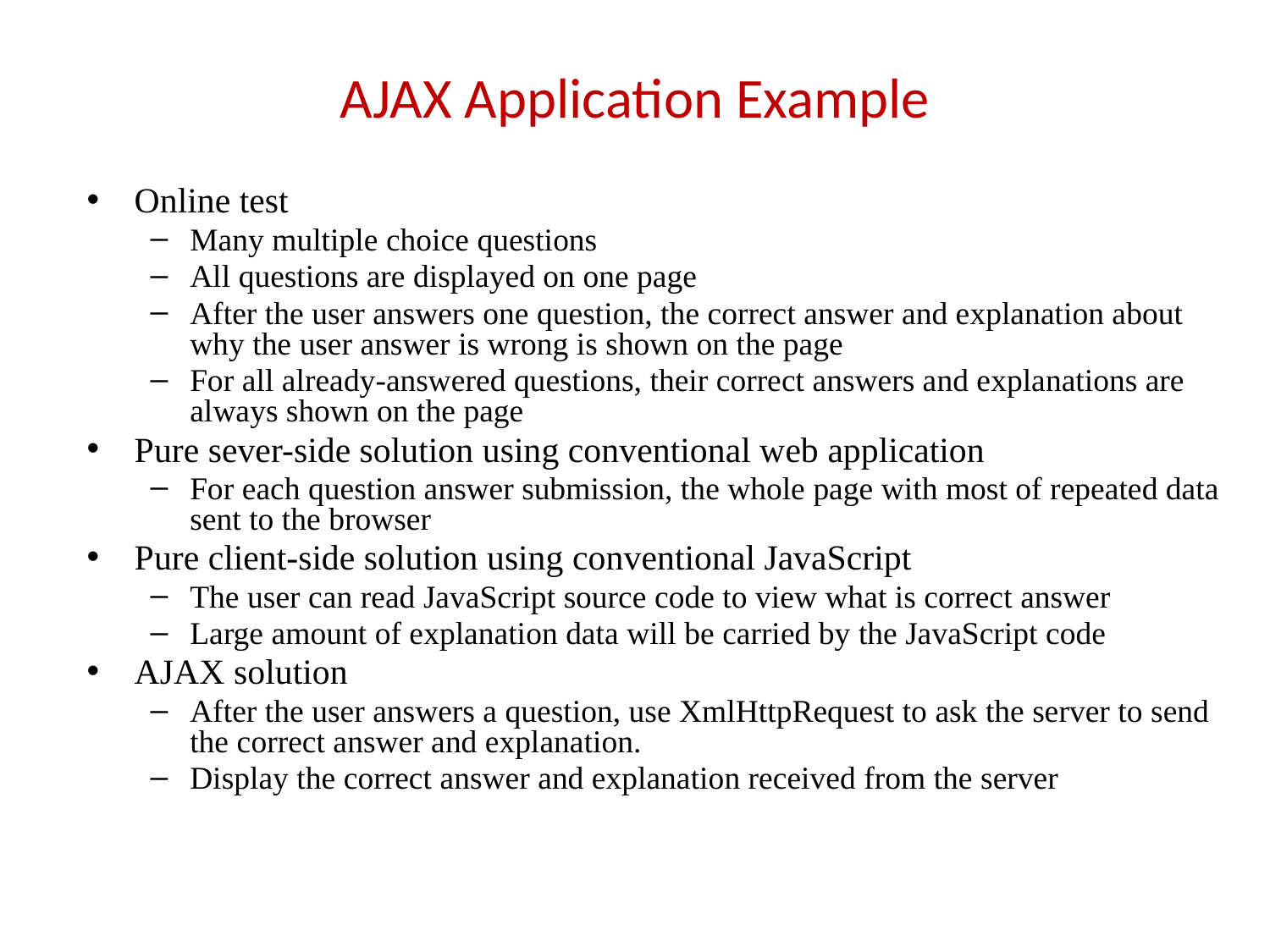

# AJAX Application Example
Online test
Many multiple choice questions
All questions are displayed on one page
After the user answers one question, the correct answer and explanation about why the user answer is wrong is shown on the page
For all already-answered questions, their correct answers and explanations are always shown on the page
Pure sever-side solution using conventional web application
For each question answer submission, the whole page with most of repeated data sent to the browser
Pure client-side solution using conventional JavaScript
The user can read JavaScript source code to view what is correct answer
Large amount of explanation data will be carried by the JavaScript code
AJAX solution
After the user answers a question, use XmlHttpRequest to ask the server to send the correct answer and explanation.
Display the correct answer and explanation received from the server